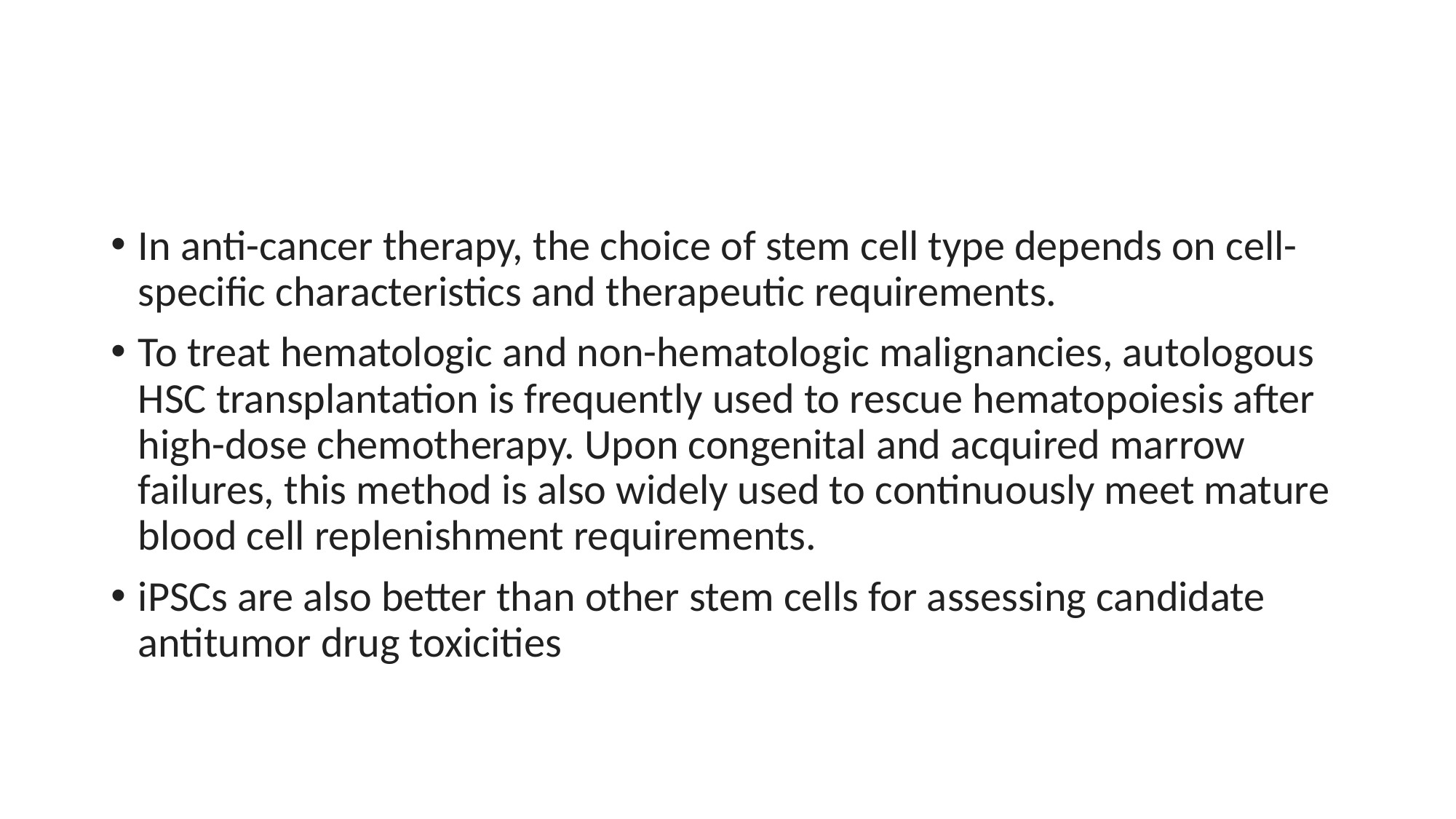

#
In anti-cancer therapy, the choice of stem cell type depends on cell-specific characteristics and therapeutic requirements.
To treat hematologic and non-hematologic malignancies, autologous HSC transplantation is frequently used to rescue hematopoiesis after high-dose chemotherapy. Upon congenital and acquired marrow failures, this method is also widely used to continuously meet mature blood cell replenishment requirements.
iPSCs are also better than other stem cells for assessing candidate antitumor drug toxicities